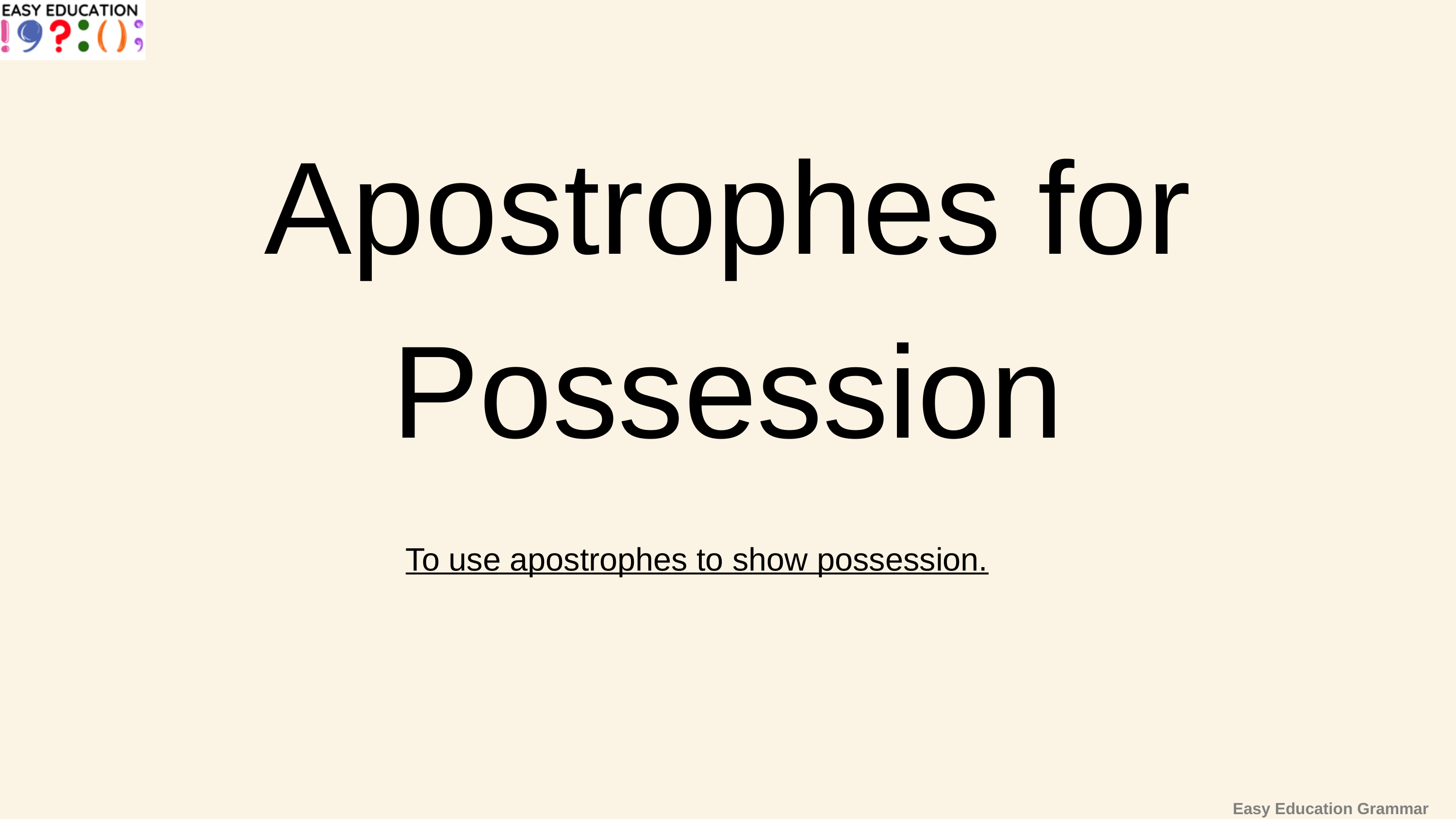

Apostrophes for Possession
To use apostrophes to show possession.